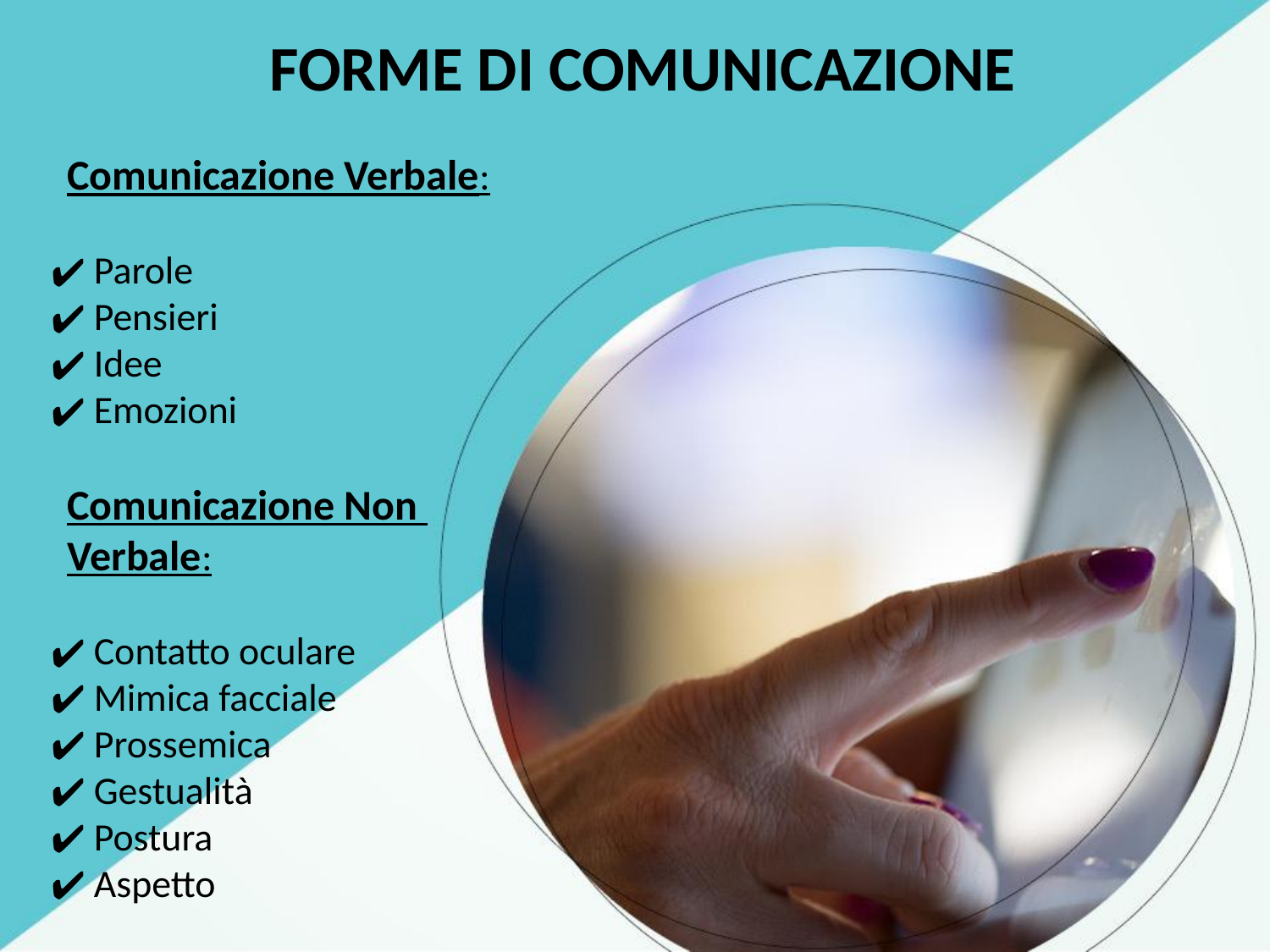

Forme di Comunicazione
Comunicazione Verbale:

 Parole
 Pensieri
 Idee
 Emozioni

Comunicazione Non
Verbale:

 Contatto oculare
 Mimica facciale
 Prossemica
 Gestualità
 Postura
 Aspetto